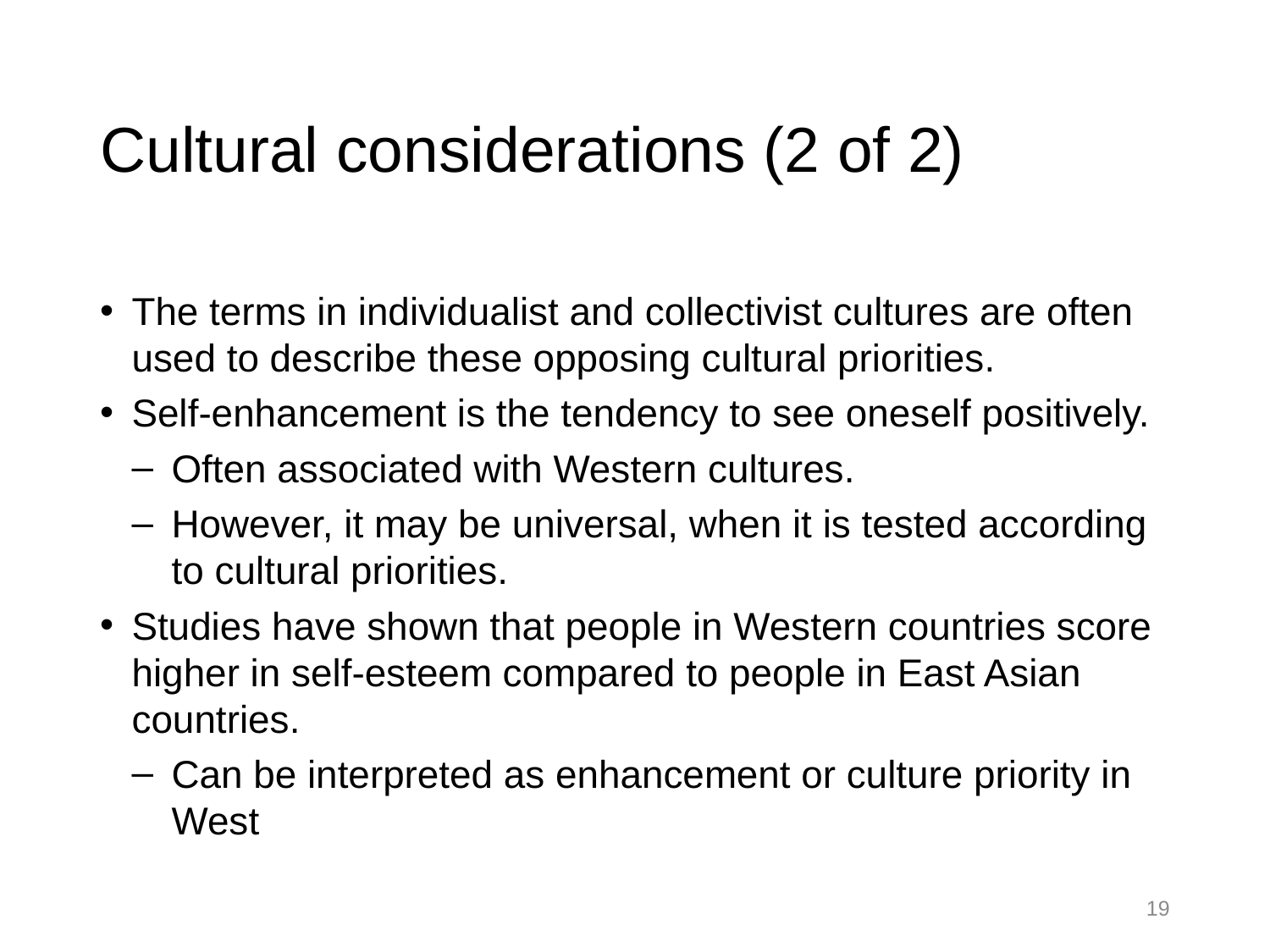

# Cultural considerations (2 of 2)
The terms in individualist and collectivist cultures are often used to describe these opposing cultural priorities.
Self-enhancement is the tendency to see oneself positively.
Often associated with Western cultures.
However, it may be universal, when it is tested according to cultural priorities.
Studies have shown that people in Western countries score higher in self-esteem compared to people in East Asian countries.
Can be interpreted as enhancement or culture priority in West
19